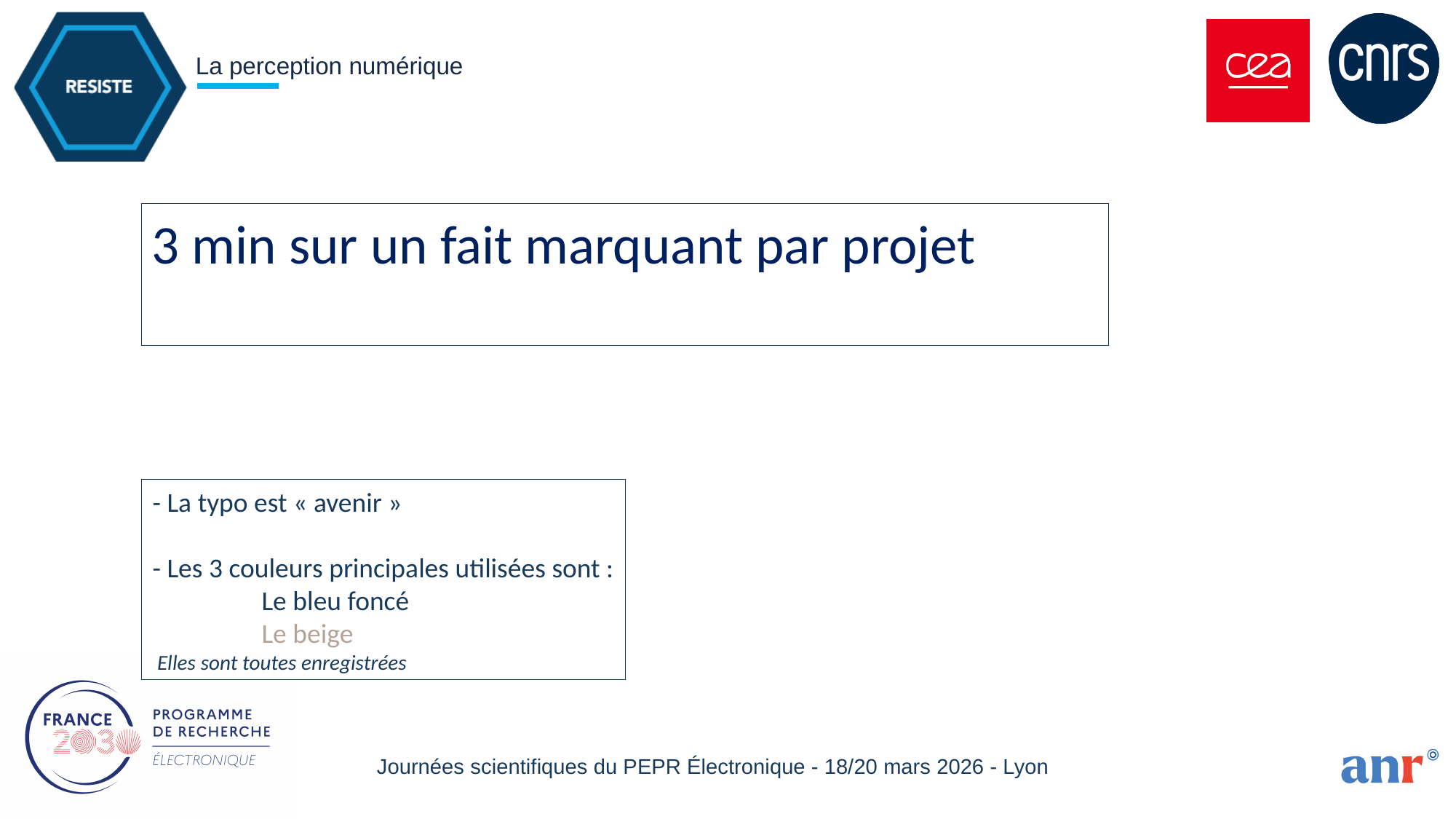

3 min sur un fait marquant par projet

- La typo est « avenir »

- Les 3 couleurs principales utilisées sont :
	Le bleu foncé
	Le beige
 Elles sont toutes enregistrées